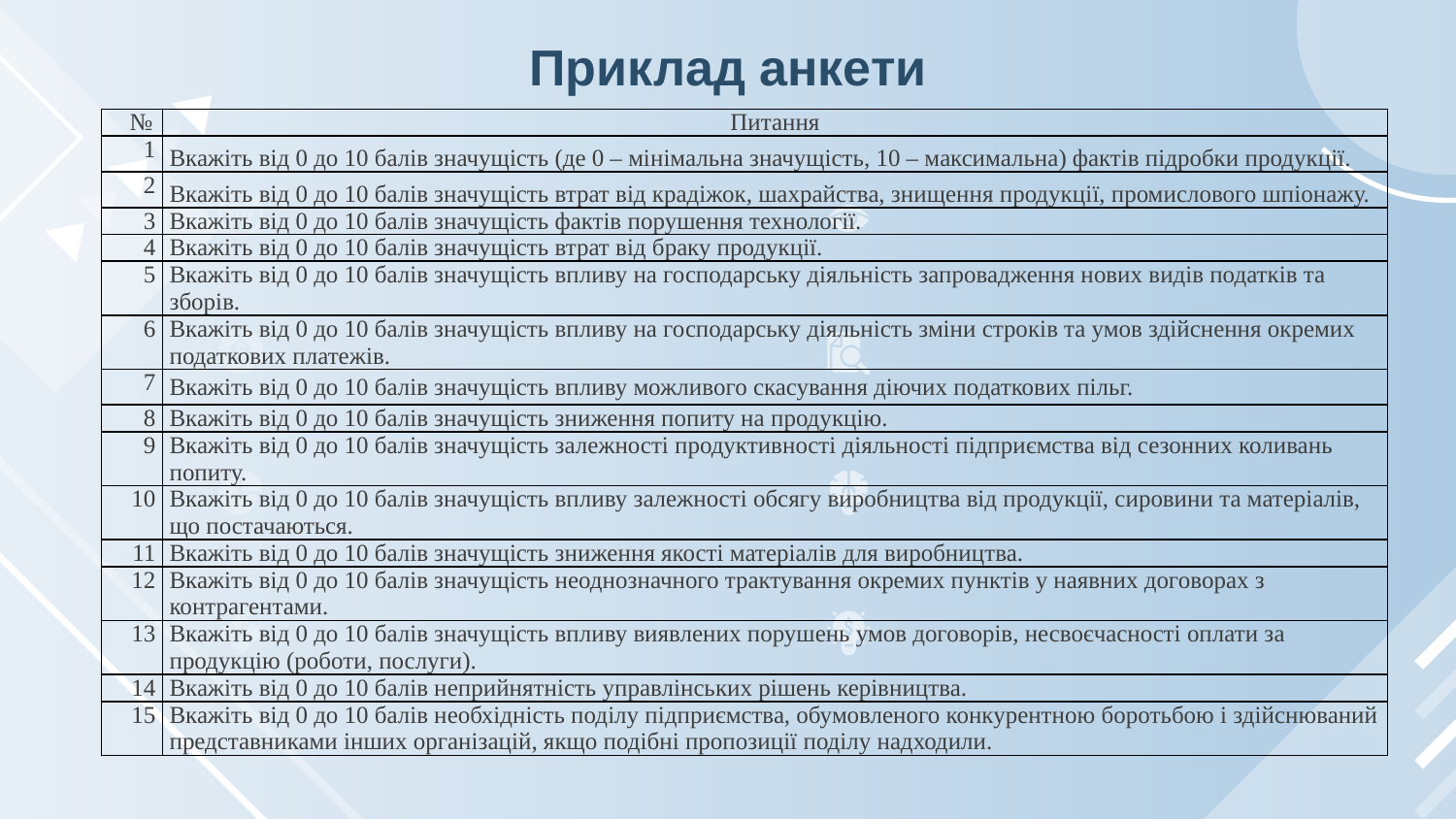

# Приклад анкети
| № | Питання |
| --- | --- |
| 1 | Вкажіть від 0 до 10 балів значущість (де 0 – мінімальна значущість, 10 – максимальна) фактів підробки продукції. |
| 2 | Вкажіть від 0 до 10 балів значущість втрат від крадіжок, шахрайства, знищення продукції, промислового шпіонажу. |
| 3 | Вкажіть від 0 до 10 балів значущість фактів порушення технології. |
| 4 | Вкажіть від 0 до 10 балів значущість втрат від браку продукції. |
| 5 | Вкажіть від 0 до 10 балів значущість впливу на господарську діяльність запровадження нових видів податків та зборів. |
| 6 | Вкажіть від 0 до 10 балів значущість впливу на господарську діяльність зміни строків та умов здійснення окремих податкових платежів. |
| 7 | Вкажіть від 0 до 10 балів значущість впливу можливого скасування діючих податкових пільг. |
| 8 | Вкажіть від 0 до 10 балів значущість зниження попиту на продукцію. |
| 9 | Вкажіть від 0 до 10 балів значущість залежності продуктивності діяльності підприємства від сезонних коливань попиту. |
| 10 | Вкажіть від 0 до 10 балів значущість впливу залежності обсягу виробництва від продукції, сировини та матеріалів, що постачаються. |
| 11 | Вкажіть від 0 до 10 балів значущість зниження якості матеріалів для виробництва. |
| 12 | Вкажіть від 0 до 10 балів значущість неоднозначного трактування окремих пунктів у наявних договорах з контрагентами. |
| 13 | Вкажіть від 0 до 10 балів значущість впливу виявлених порушень умов договорів, несвоєчасності оплати за продукцію (роботи, послуги). |
| 14 | Вкажіть від 0 до 10 балів неприйнятність управлінських рішень керівництва. |
| 15 | Вкажіть від 0 до 10 балів необхідність поділу підприємства, обумовленого конкурентною боротьбою і здійснюваний представниками інших організацій, якщо подібні пропозиції поділу надходили. |